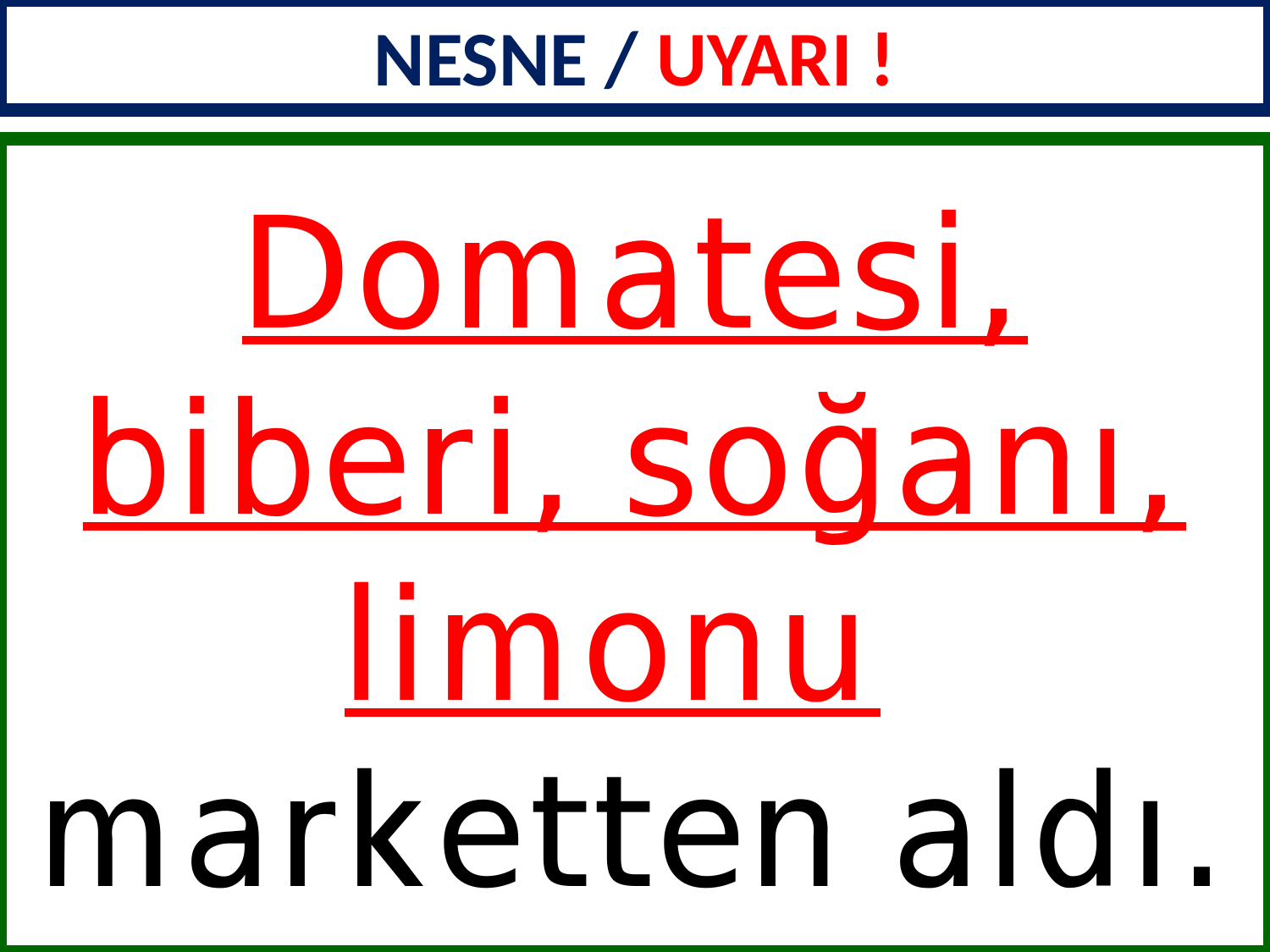

NESNE / UYARI !
Domatesi, biberi, soğanı, limonu
marketten aldı.